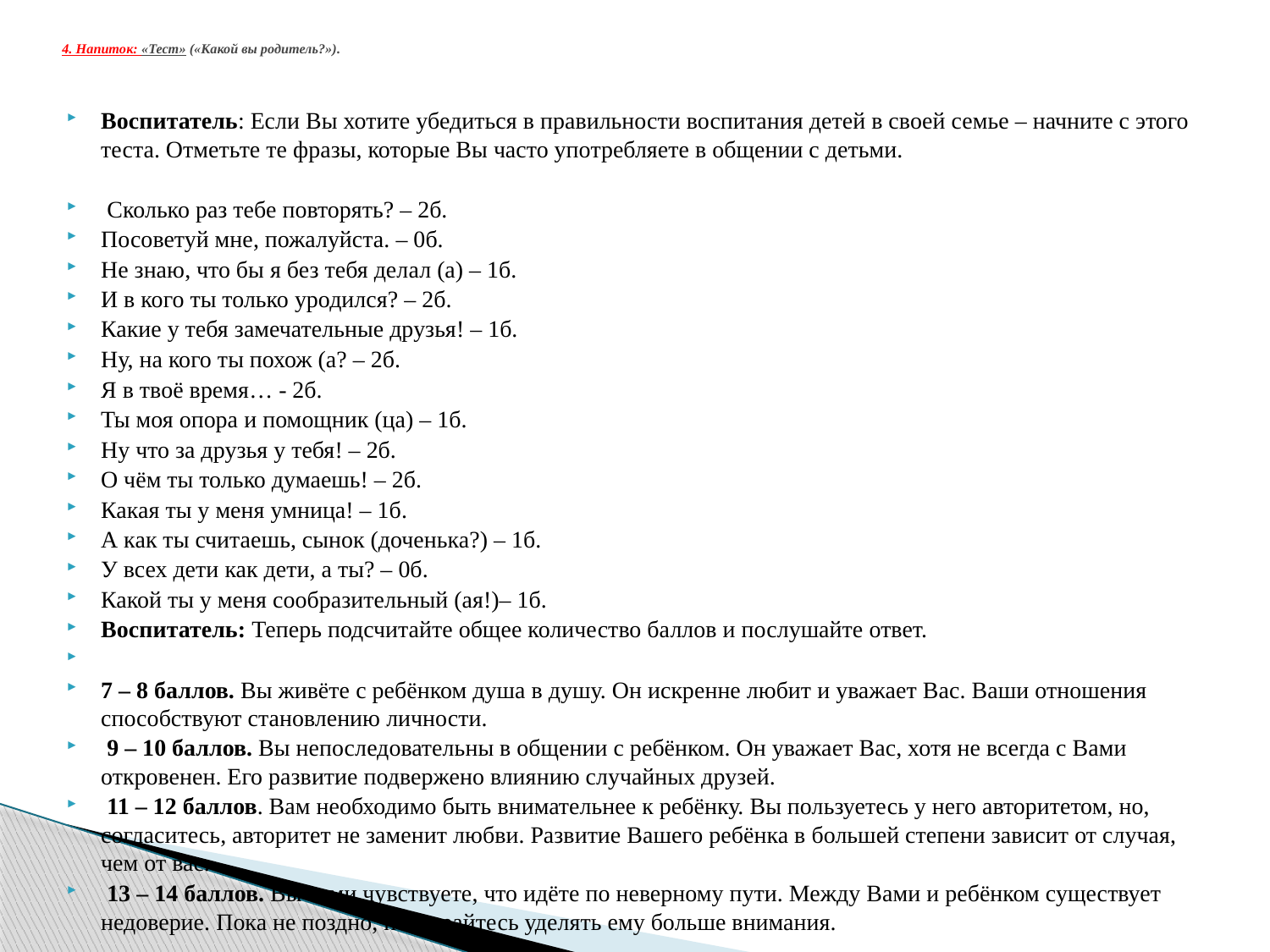

# 4. Напиток: «Тест» («Какой вы родитель?»).
Воспитатель: Если Вы хотите убедиться в правильности воспитания детей в своей семье – начните с этого теста. Отметьте те фразы, которые Вы часто употребляете в общении с детьми.

 Сколько раз тебе повторять? – 2б.
Посоветуй мне, пожалуйста. – 0б.
Не знаю, что бы я без тебя делал (а) – 1б.
И в кого ты только уродился? – 2б.
Какие у тебя замечательные друзья! – 1б.
Ну, на кого ты похож (а? – 2б.
Я в твоё время… - 2б.
Ты моя опора и помощник (ца) – 1б.
Ну что за друзья у тебя! – 2б.
О чём ты только думаешь! – 2б.
Какая ты у меня умница! – 1б.
А как ты считаешь, сынок (доченька?) – 1б.
У всех дети как дети, а ты? – 0б.
Какой ты у меня сообразительный (ая!)– 1б.
Воспитатель: Теперь подсчитайте общее количество баллов и послушайте ответ.

7 – 8 баллов. Вы живёте с ребёнком душа в душу. Он искренне любит и уважает Вас. Ваши отношения способствуют становлению личности.
 9 – 10 баллов. Вы непоследовательны в общении с ребёнком. Он уважает Вас, хотя не всегда с Вами откровенен. Его развитие подвержено влиянию случайных друзей.
 11 – 12 баллов. Вам необходимо быть внимательнее к ребёнку. Вы пользуетесь у него авторитетом, но, согласитесь, авторитет не заменит любви. Развитие Вашего ребёнка в большей степени зависит от случая, чем от вас.
 13 – 14 баллов. Вы сами чувствуете, что идёте по неверному пути. Между Вами и ребёнком существует недоверие. Пока не поздно, постарайтесь уделять ему больше внимания.